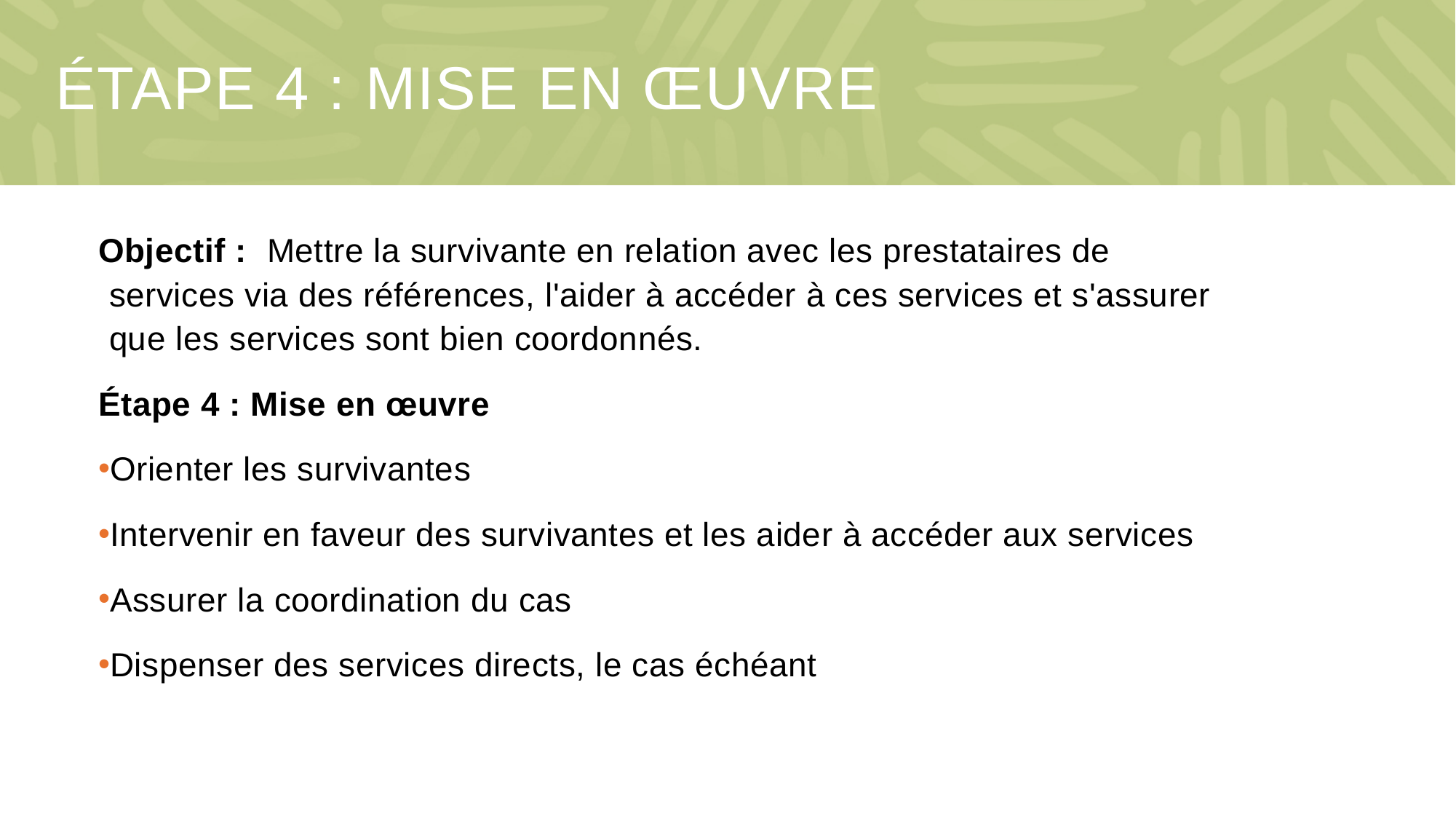

# Étape 4 : MISE EN ŒUVRE
Objectif :  Mettre la survivante en relation avec les prestataires de services via des références, l'aider à accéder à ces services et s'assurer que les services sont bien coordonnés.
Étape 4 : Mise en œuvre
Orienter les survivantes
Intervenir en faveur des survivantes et les aider à accéder aux services
Assurer la coordination du cas
Dispenser des services directs, le cas échéant